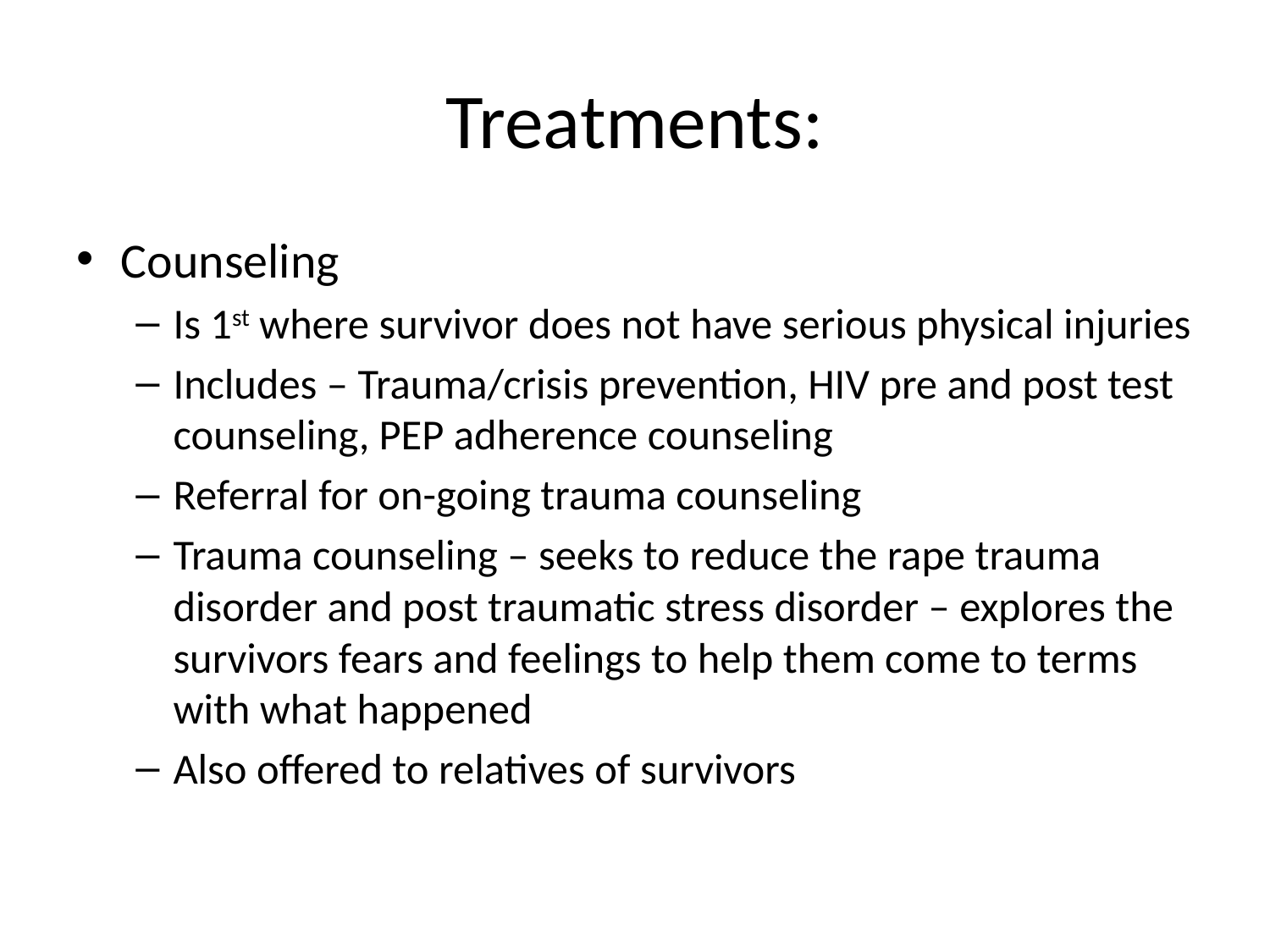

# Treatments:
Counseling
Is 1st where survivor does not have serious physical injuries
Includes – Trauma/crisis prevention, HIV pre and post test counseling, PEP adherence counseling
Referral for on-going trauma counseling
Trauma counseling – seeks to reduce the rape trauma disorder and post traumatic stress disorder – explores the survivors fears and feelings to help them come to terms with what happened
Also offered to relatives of survivors